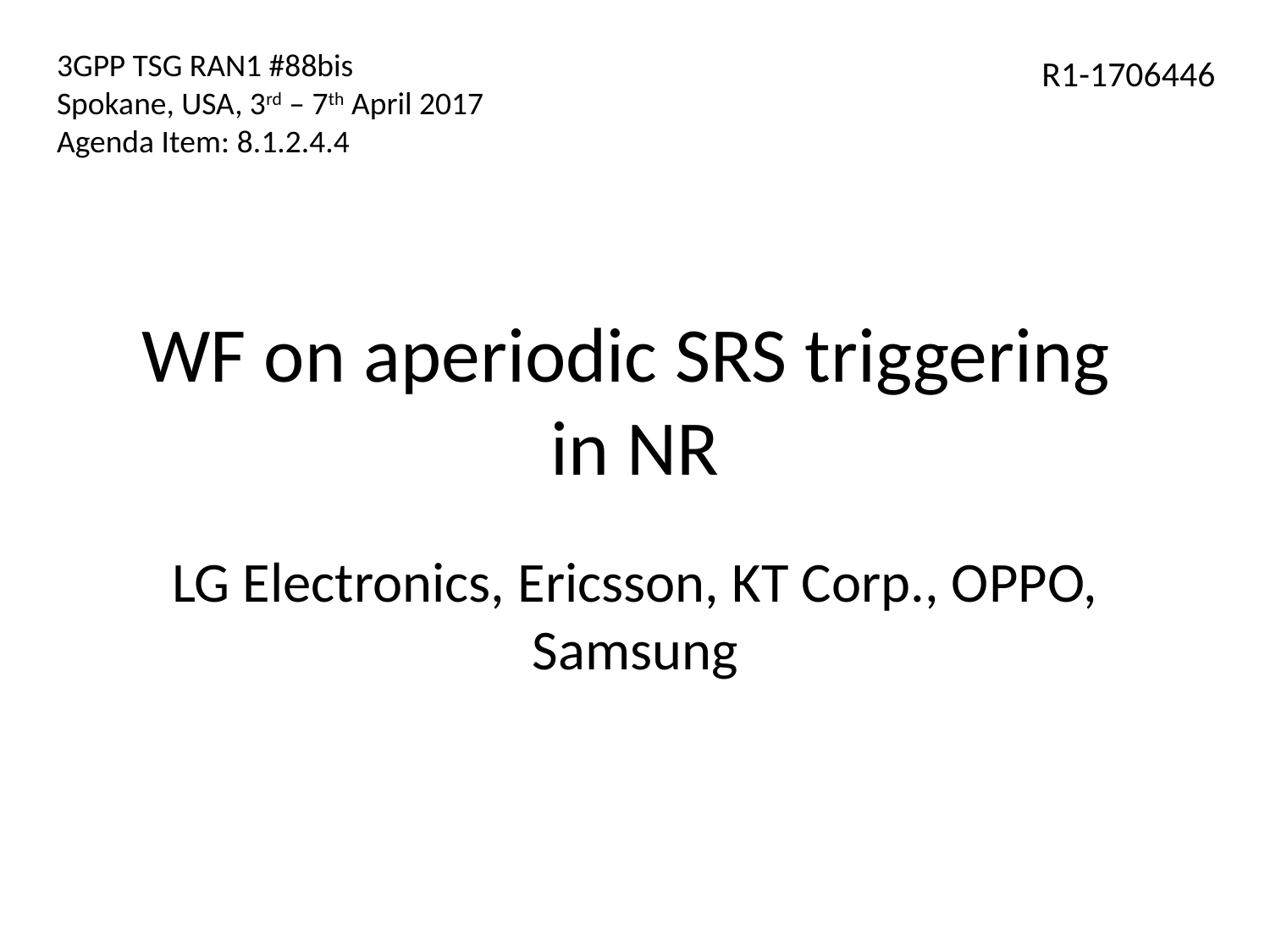

3GPP TSG RAN1 #88bis
Spokane, USA, 3rd – 7th April 2017
Agenda Item: 8.1.2.4.4
R1-1706446
# WF on aperiodic SRS triggering in NR
LG Electronics, Ericsson, KT Corp., OPPO, Samsung